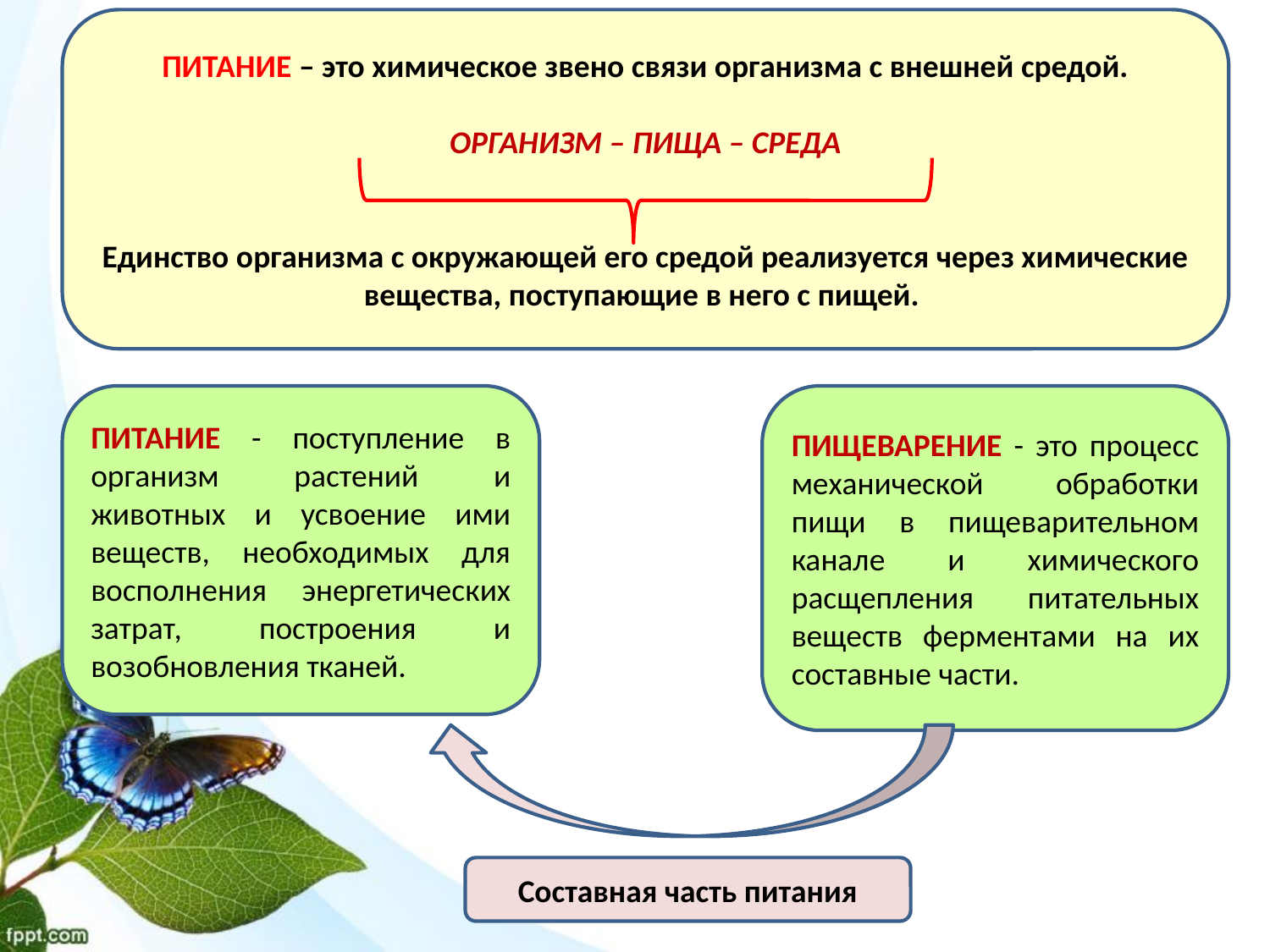

ПИТАНИЕ – это химическое звено связи организма с внешней средой.

ОРГАНИЗМ – ПИЩА – СРЕДА

Единство организма с окружающей его средой реализуется через химические вещества, поступающие в него с пищей.
ПИТАНИЕ - поступление в организм растений и животных и усвоение ими веществ, необходимых для восполнения энергетических затрат, построения и возобновления тканей.
ПИЩЕВАРЕНИЕ - это процесс механической обработки пищи в пищеварительном канале и химического расщепления питательных веществ ферментами на их составные части.

Составная часть питания